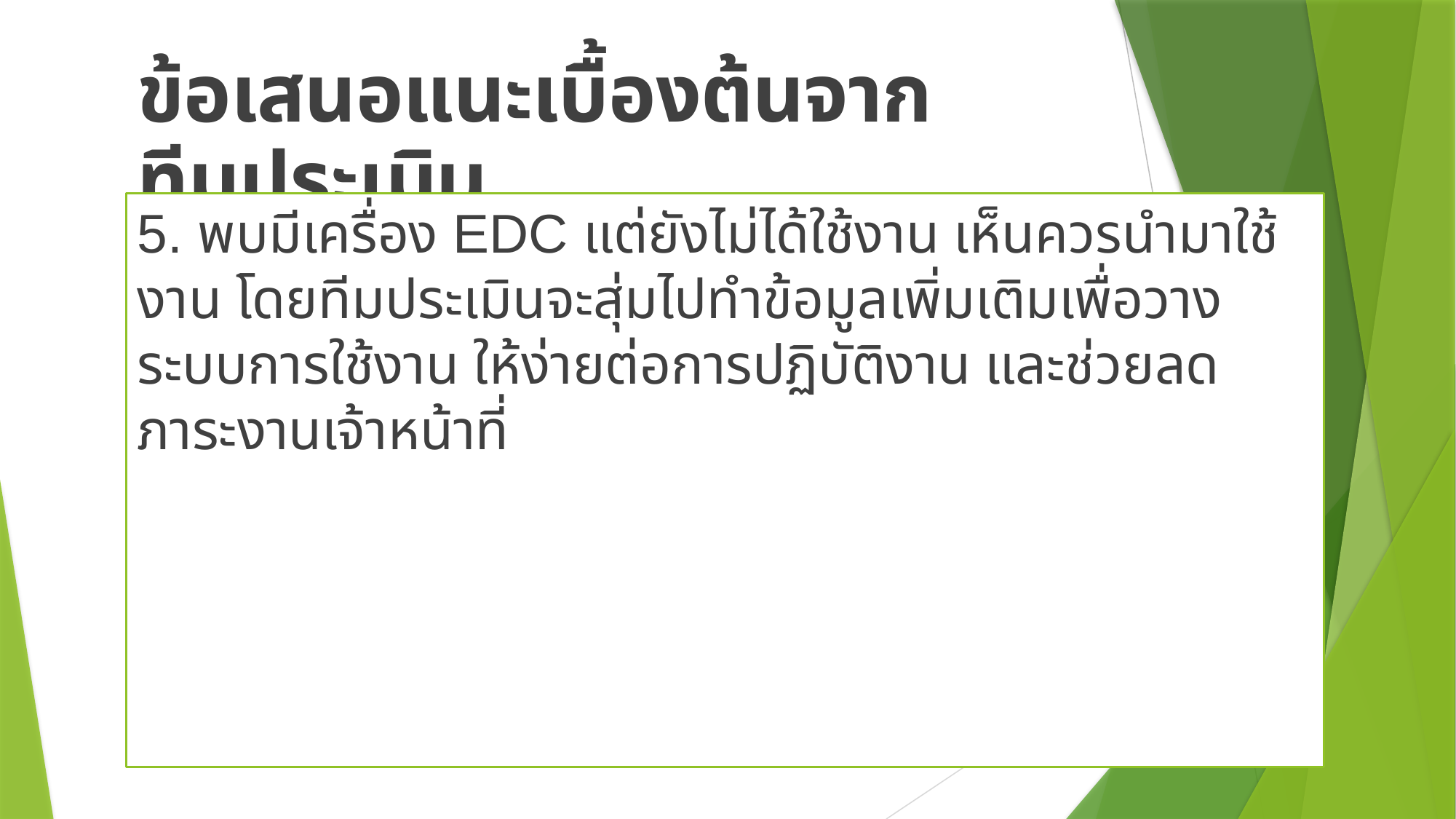

ข้อเสนอแนะเบื้องต้นจากทีมประเมิน
5. พบมีเครื่อง EDC แต่ยังไม่ได้ใช้งาน เห็นควรนำมาใช้งาน โดยทีมประเมินจะสุ่มไปทำข้อมูลเพิ่มเติมเพื่อวางระบบการใช้งาน ให้ง่ายต่อการปฏิบัติงาน และช่วยลดภาระงานเจ้าหน้าที่